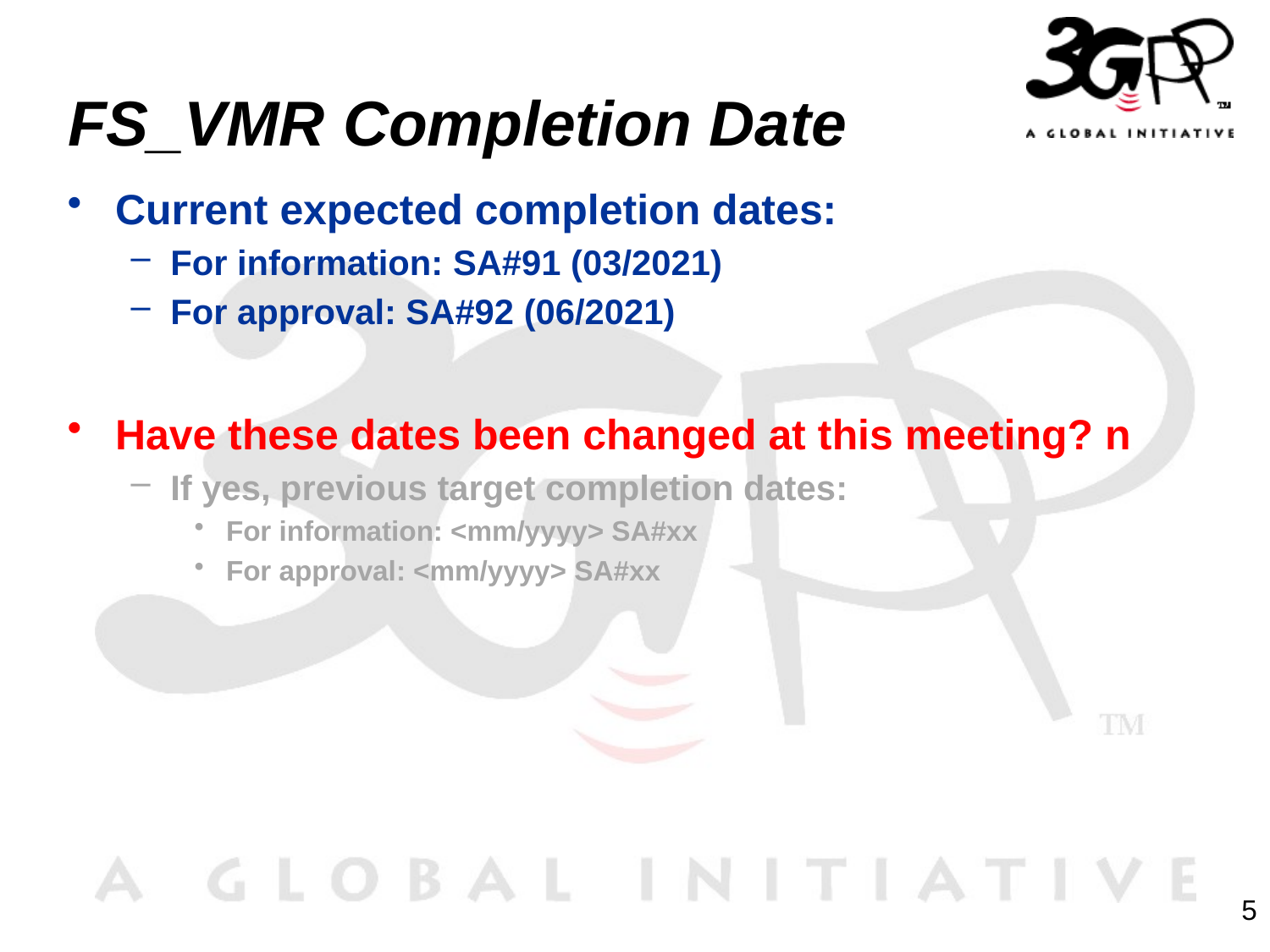

# FS_VMR Completion Date
Current expected completion dates:
For information: SA#91 (03/2021)
For approval: SA#92 (06/2021)

Have these dates been changed at this meeting? n
If yes, previous target completion dates:
For information: <mm/yyyy> SA#xx
For approval: <mm/yyyy> SA#xx

5